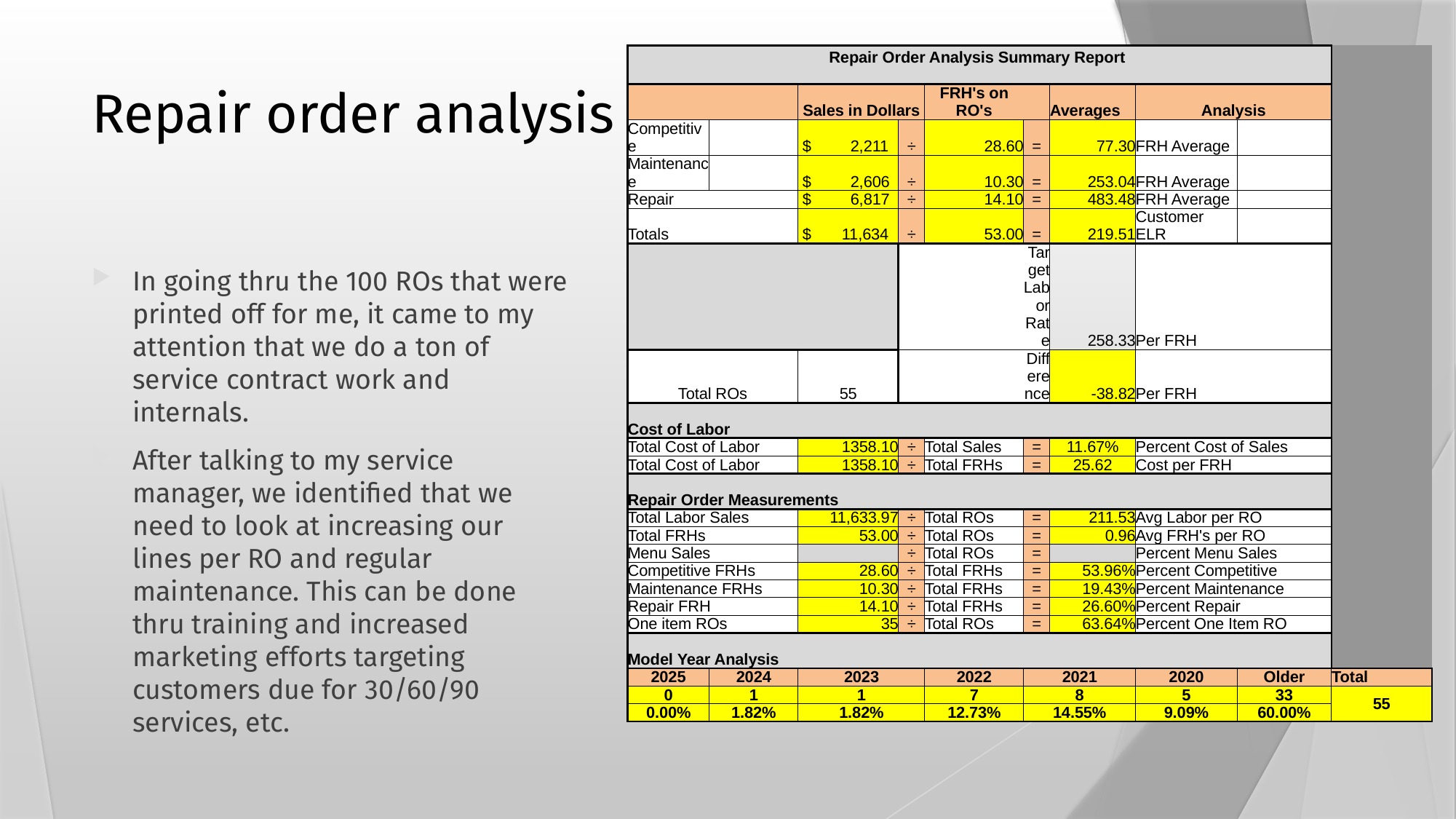

| Repair Order Analysis Summary Report |  |  |  |  |  |  |  |  |  |
| --- | --- | --- | --- | --- | --- | --- | --- | --- | --- |
|  |  |  |  |  |  |  |  |  |  |
|  |  | Sales in Dollars |  | FRH's on RO's |  |  |  |  |  |
|  |  |  |  |  |  | Averages | Analysis |  |  |
| Competitive |  | $ 2,211 | ÷ | 28.60 | = | 77.30 | FRH Average |  |  |
| Maintenance |  | $ 2,606 | ÷ | 10.30 | = | 253.04 | FRH Average |  |  |
| Repair |  | $ 6,817 | ÷ | 14.10 | = | 483.48 | FRH Average |  |  |
| Totals |  | $ 11,634 | ÷ | 53.00 | = | 219.51 | Customer ELR |  |  |
|  |  |  |  |  | Target Labor Rate | 258.33 | Per FRH |  |  |
| Total ROs |  | 55 |  |  | Difference | -38.82 | Per FRH |  |  |
|  |  |  |  |  |  |  |  |  |  |
| Cost of Labor |  |  |  |  |  |  |  |  |  |
| Total Cost of Labor |  | 1358.10 | ÷ | Total Sales | = | 11.67% | Percent Cost of Sales |  |  |
| Total Cost of Labor |  | 1358.10 | ÷ | Total FRHs | = | 25.62 | Cost per FRH |  |  |
|  |  |  |  |  |  |  |  |  |  |
| Repair Order Measurements |  |  |  |  |  |  |  |  |  |
| Total Labor Sales |  | 11,633.97 | ÷ | Total ROs | = | 211.53 | Avg Labor per RO |  |  |
| Total FRHs |  | 53.00 | ÷ | Total ROs | = | 0.96 | Avg FRH's per RO |  |  |
| Menu Sales |  |  | ÷ | Total ROs | = |  | Percent Menu Sales |  |  |
| Competitive FRHs |  | 28.60 | ÷ | Total FRHs | = | 53.96% | Percent Competitive |  |  |
| Maintenance FRHs |  | 10.30 | ÷ | Total FRHs | = | 19.43% | Percent Maintenance |  |  |
| Repair FRH |  | 14.10 | ÷ | Total FRHs | = | 26.60% | Percent Repair |  |  |
| One item ROs |  | 35 | ÷ | Total ROs | = | 63.64% | Percent One Item RO |  |  |
|  |  |  |  |  |  |  |  |  |  |
| Model Year Analysis |  |  |  |  |  |  |  |  |  |
| 2025 | 2024 | 2023 |  | 2022 | 2021 |  | 2020 | Older | Total |
| 0 | 1 | 1 |  | 7 | 8 |  | 5 | 33 | 55 |
| 0.00% | 1.82% | 1.82% |  | 12.73% | 14.55% |  | 9.09% | 60.00% |  |
# Repair order analysis
In going thru the 100 ROs that were printed off for me, it came to my attention that we do a ton of service contract work and internals.
After talking to my service manager, we identified that we need to look at increasing our lines per RO and regular maintenance. This can be done thru training and increased marketing efforts targeting customers due for 30/60/90 services, etc.